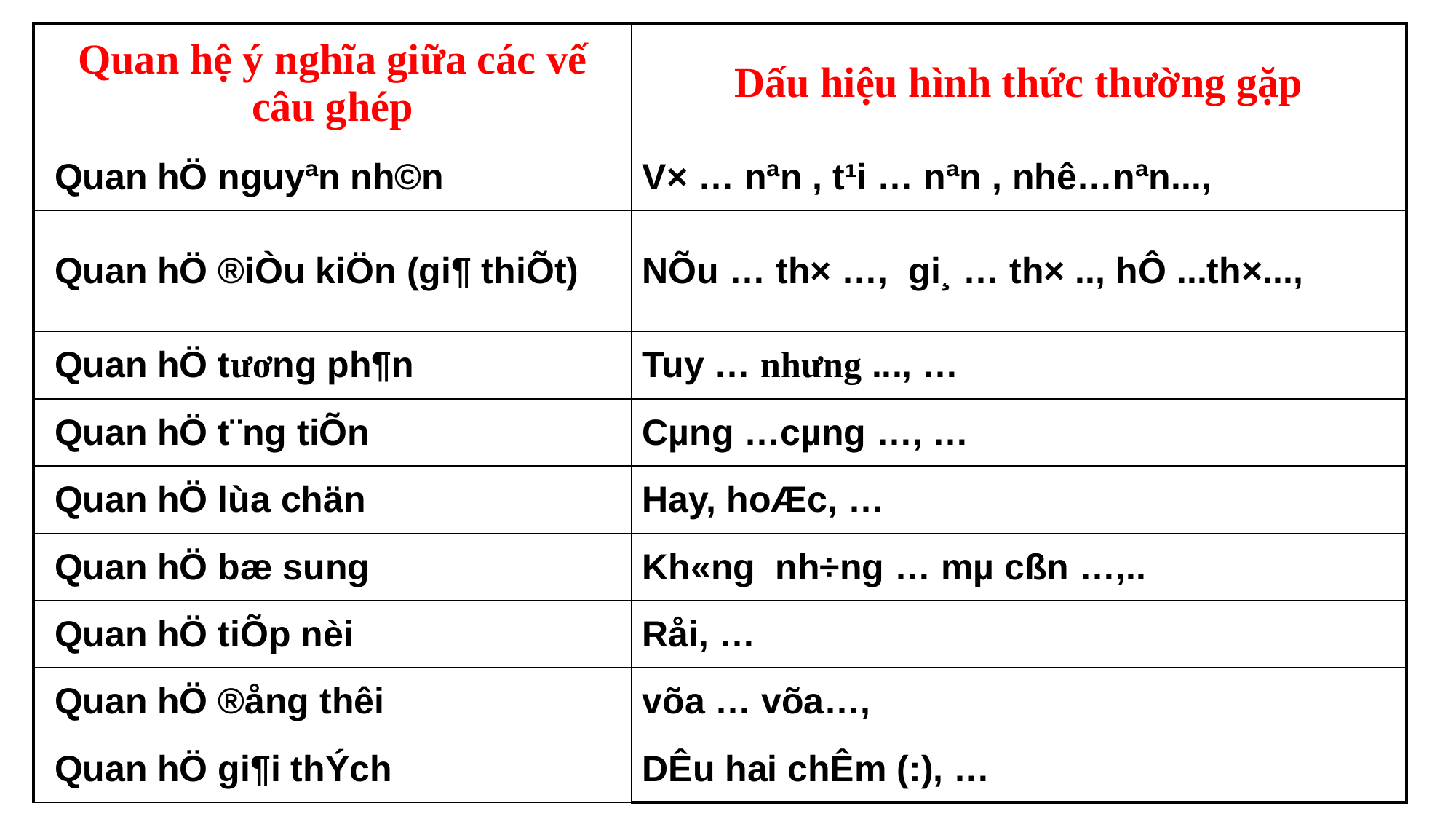

| Quan hệ ý nghĩa giữa các vế câu ghép | Dấu hiệu hình thức thường gặp |
| --- | --- |
| Quan hÖ nguyªn nh©n | V× … nªn , t¹i … nªn , nhê…nªn..., |
| Quan hÖ ®iÒu kiÖn (gi¶ thiÕt) | NÕu … th× …, gi¸ … th× .., hÔ ...th×..., |
| Quan hÖ tương ph¶n | Tuy … nhưng ..., … |
| Quan hÖ t¨ng tiÕn | Cµng …cµng …, … |
| Quan hÖ lùa chän | Hay, hoÆc, … |
| Quan hÖ bæ sung | Kh«ng nh÷ng … mµ cßn …,.. |
| Quan hÖ tiÕp nèi | Råi, … |
| Quan hÖ ®ång thêi | võa … võa…, |
| Quan hÖ gi¶i thÝch | DÊu hai chÊm (:), … |